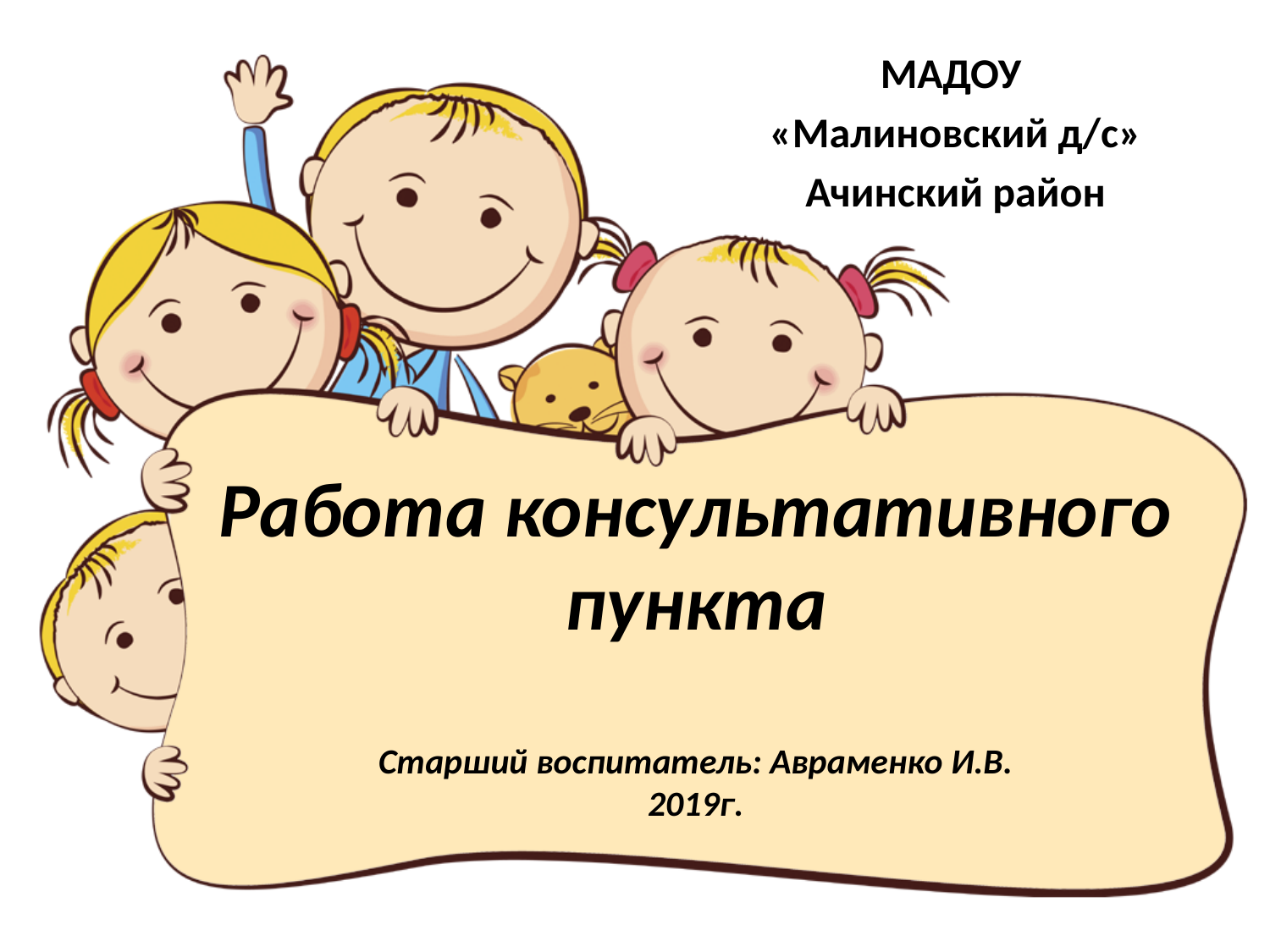

МАДОУ
«Малиновский д/с»
Ачинский район

# Работа консультативного пункта Старший воспитатель: Авраменко И.В. 2019г.